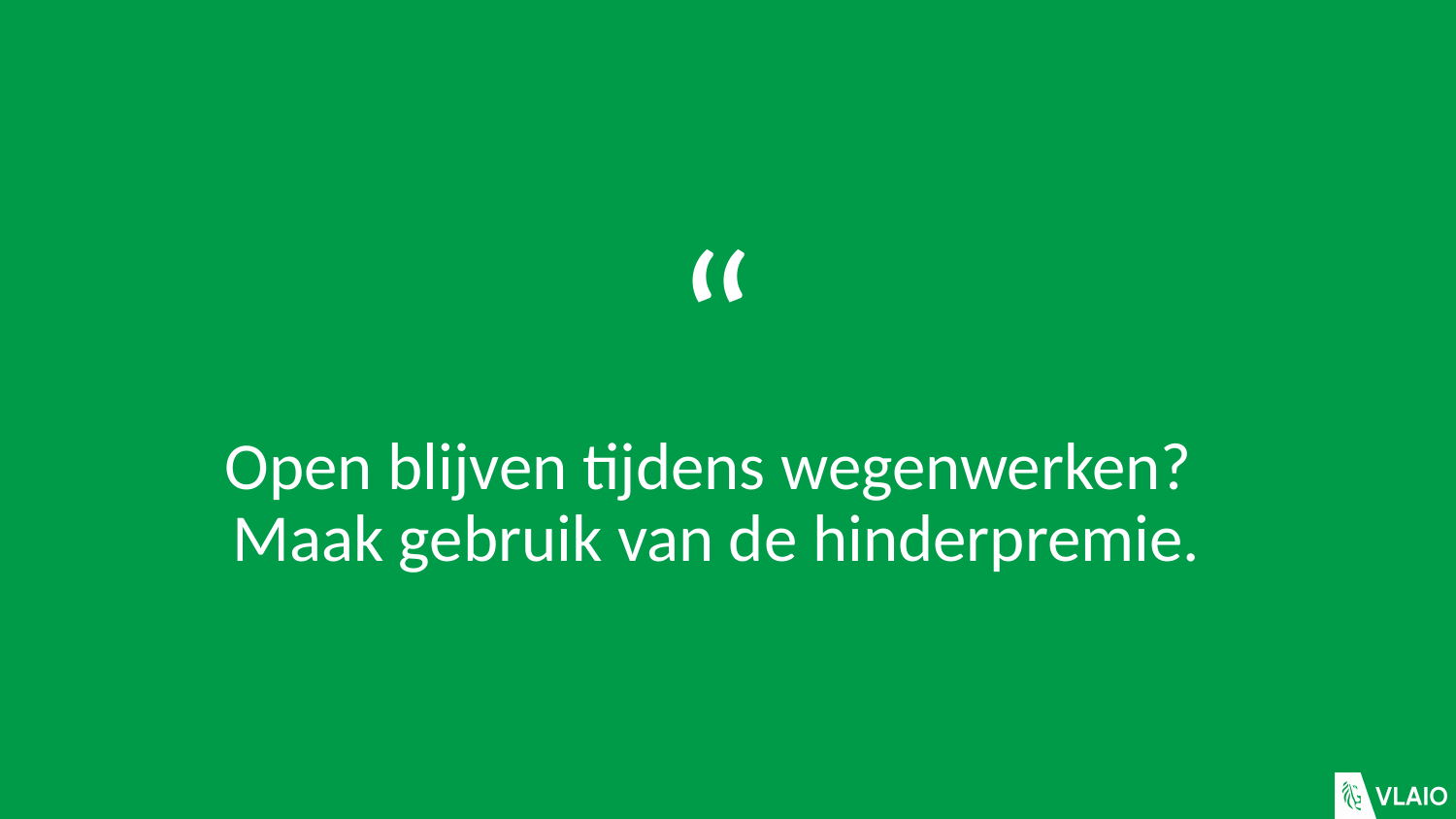

# “ Open blijven tijdens wegenwerken? Maak gebruik van de hinderpremie.